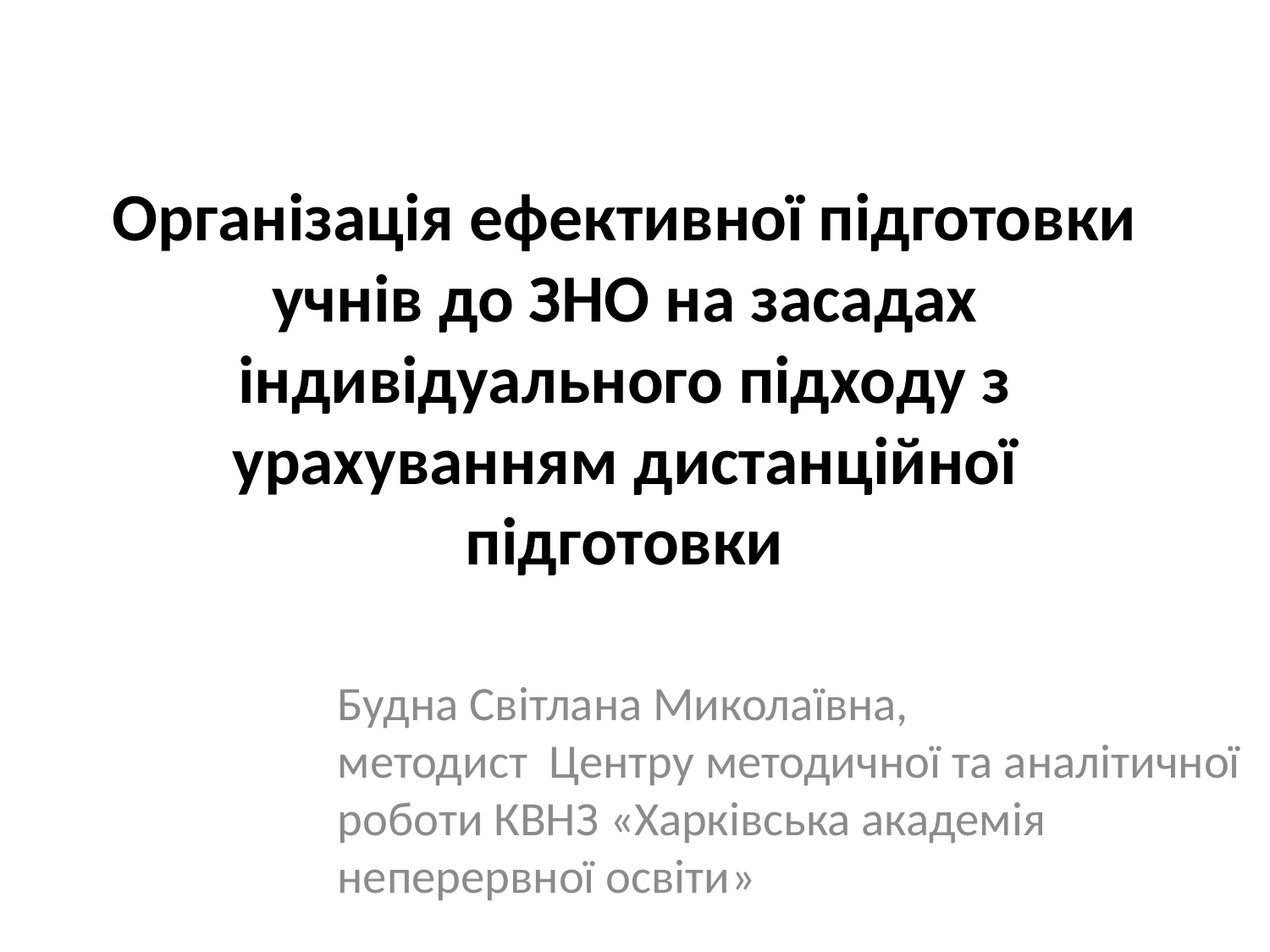

# Організація ефективної підготовки учнів до ЗНО на засадах індивідуального підходу з урахуванням дистанційної підготовки
Будна Світлана Миколаївна,
методист  Центру методичної та аналітичної роботи КВНЗ «Харківська академія неперервної освіти»